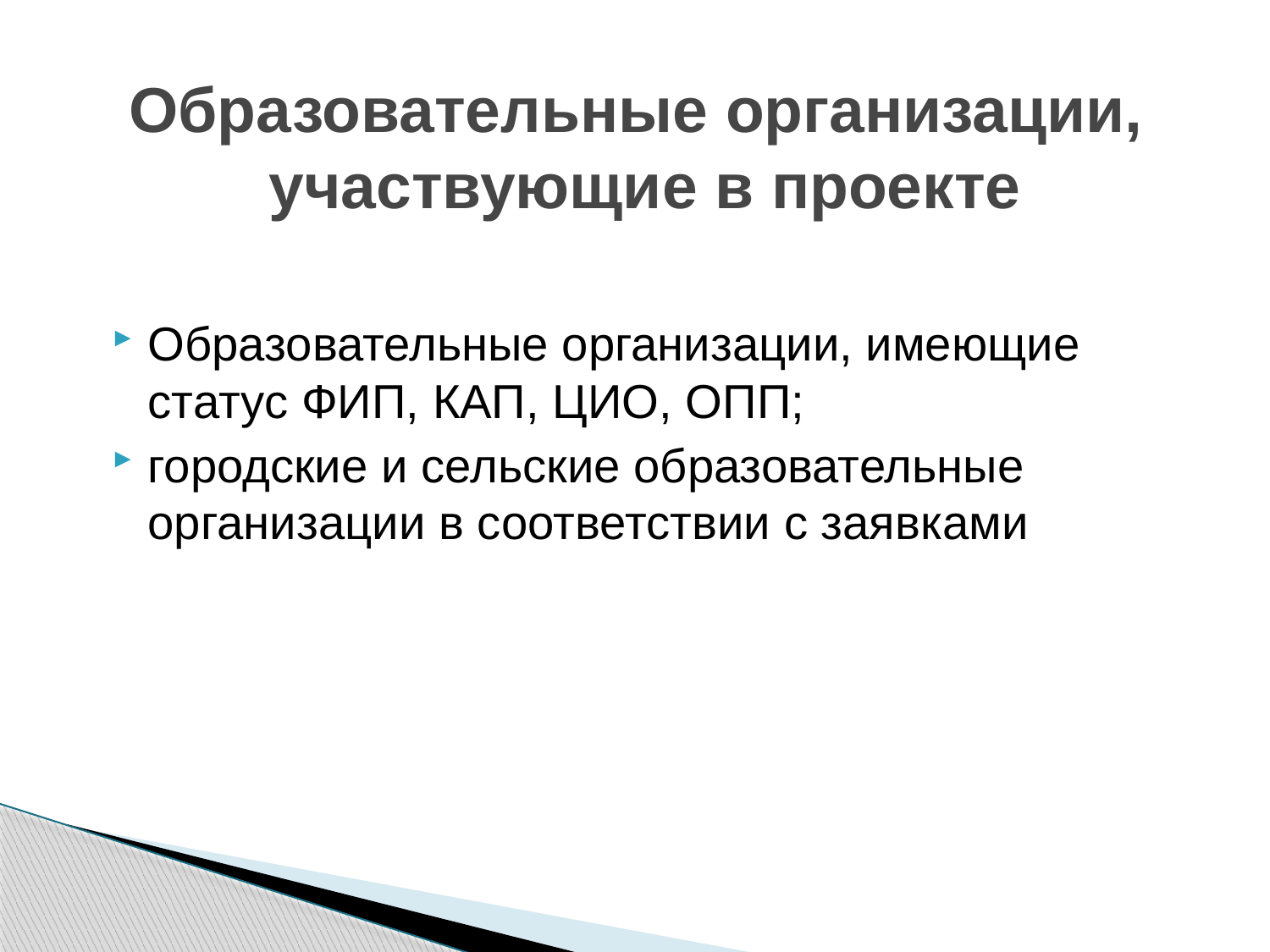

# Образовательные организации, участвующие в проекте
Образовательные организации, имеющие статус ФИП, КАП, ЦИО, ОПП;
городские и сельские образовательные организации в соответствии с заявками